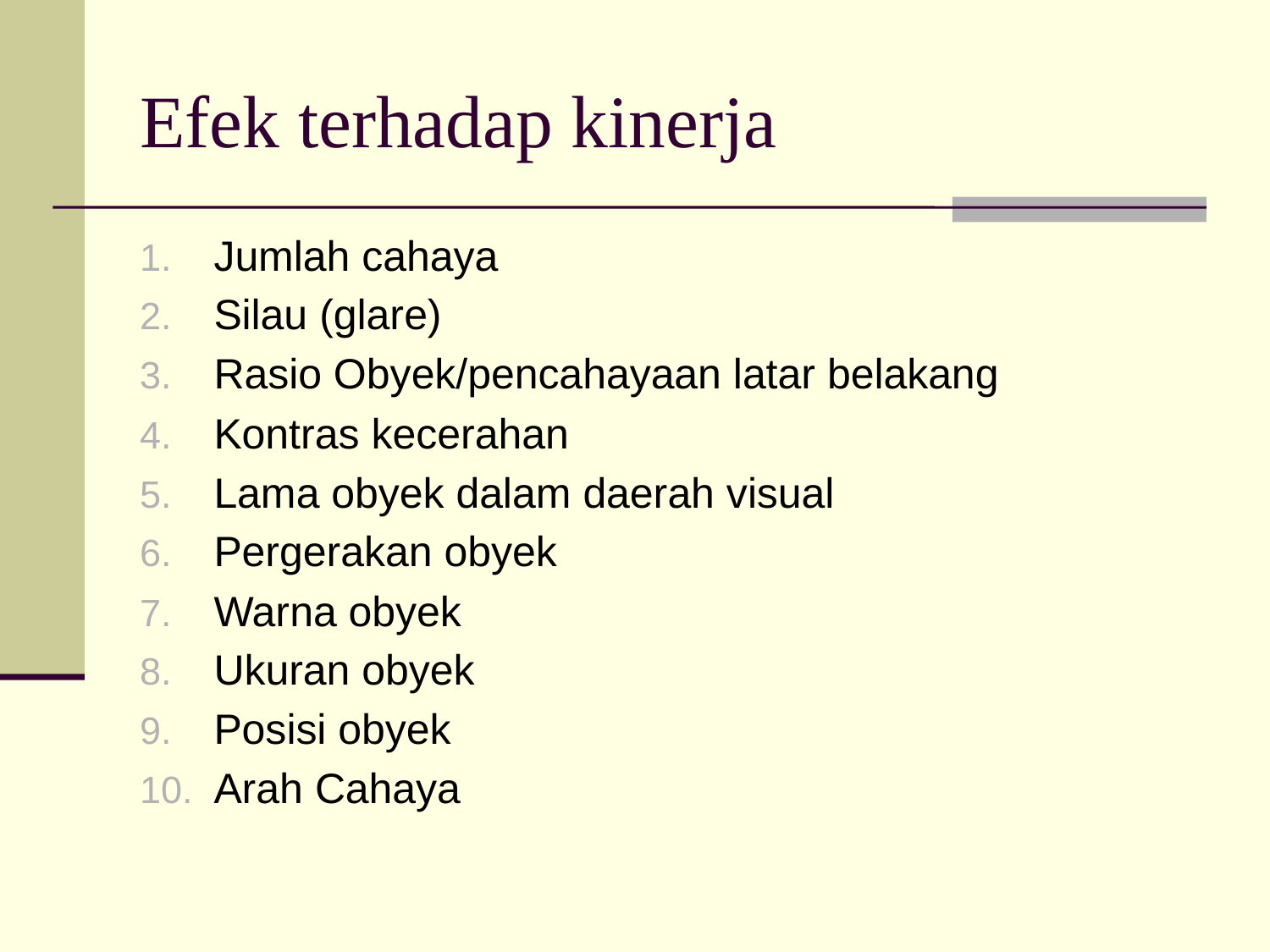

# Efek terhadap kinerja
Jumlah cahaya
Silau (glare)
Rasio Obyek/pencahayaan latar belakang
Kontras kecerahan
Lama obyek dalam daerah visual
Pergerakan obyek
Warna obyek
Ukuran obyek
Posisi obyek
Arah Cahaya